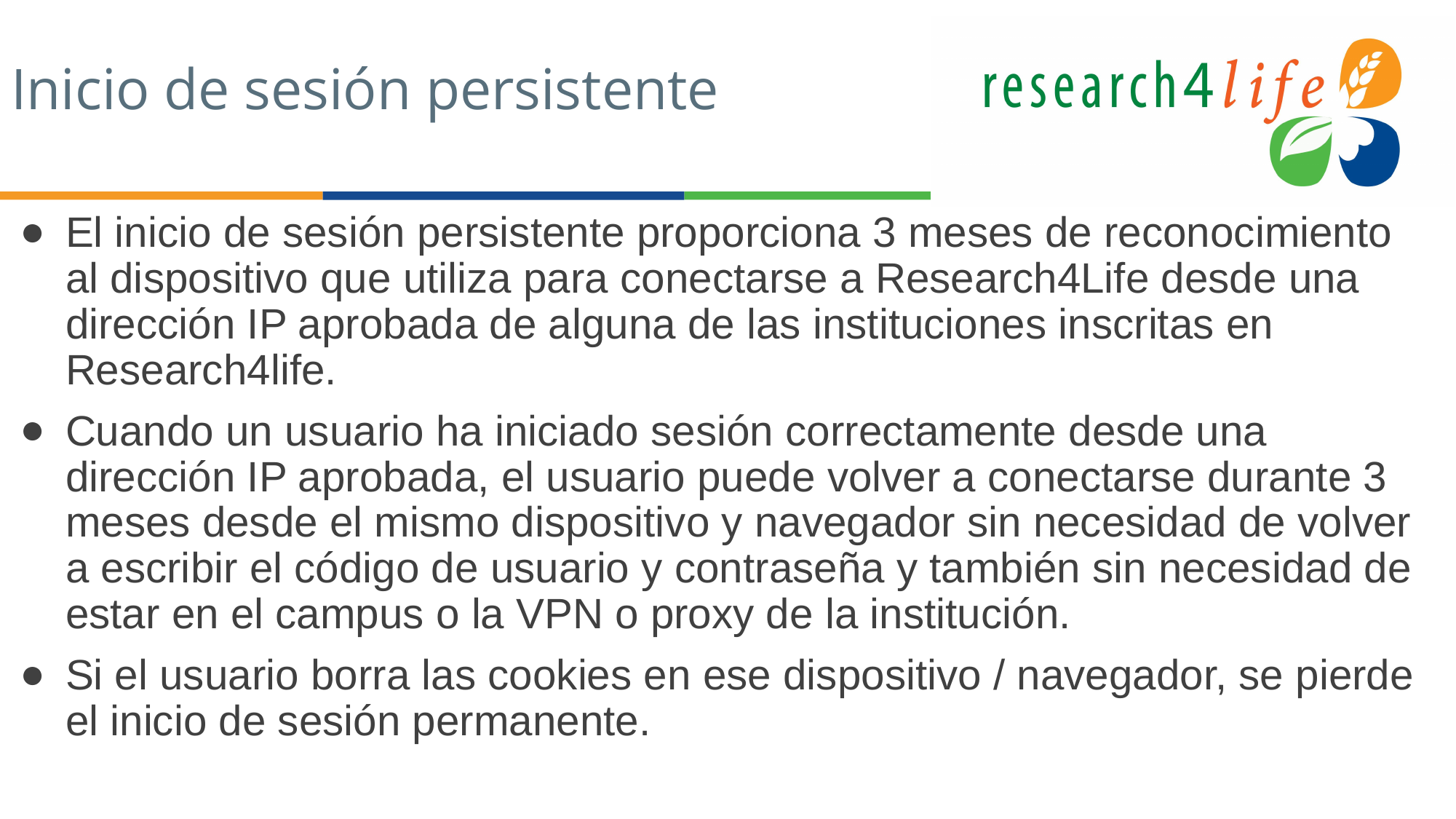

# Inicio de sesión persistente
El inicio de sesión persistente proporciona 3 meses de reconocimiento al dispositivo que utiliza para conectarse a Research4Life desde una dirección IP aprobada de alguna de las instituciones inscritas en Research4life.
Cuando un usuario ha iniciado sesión correctamente desde una dirección IP aprobada, el usuario puede volver a conectarse durante 3 meses desde el mismo dispositivo y navegador sin necesidad de volver a escribir el código de usuario y contraseña y también sin necesidad de estar en el campus o la VPN o proxy de la institución.
Si el usuario borra las cookies en ese dispositivo / navegador, se pierde el inicio de sesión permanente.